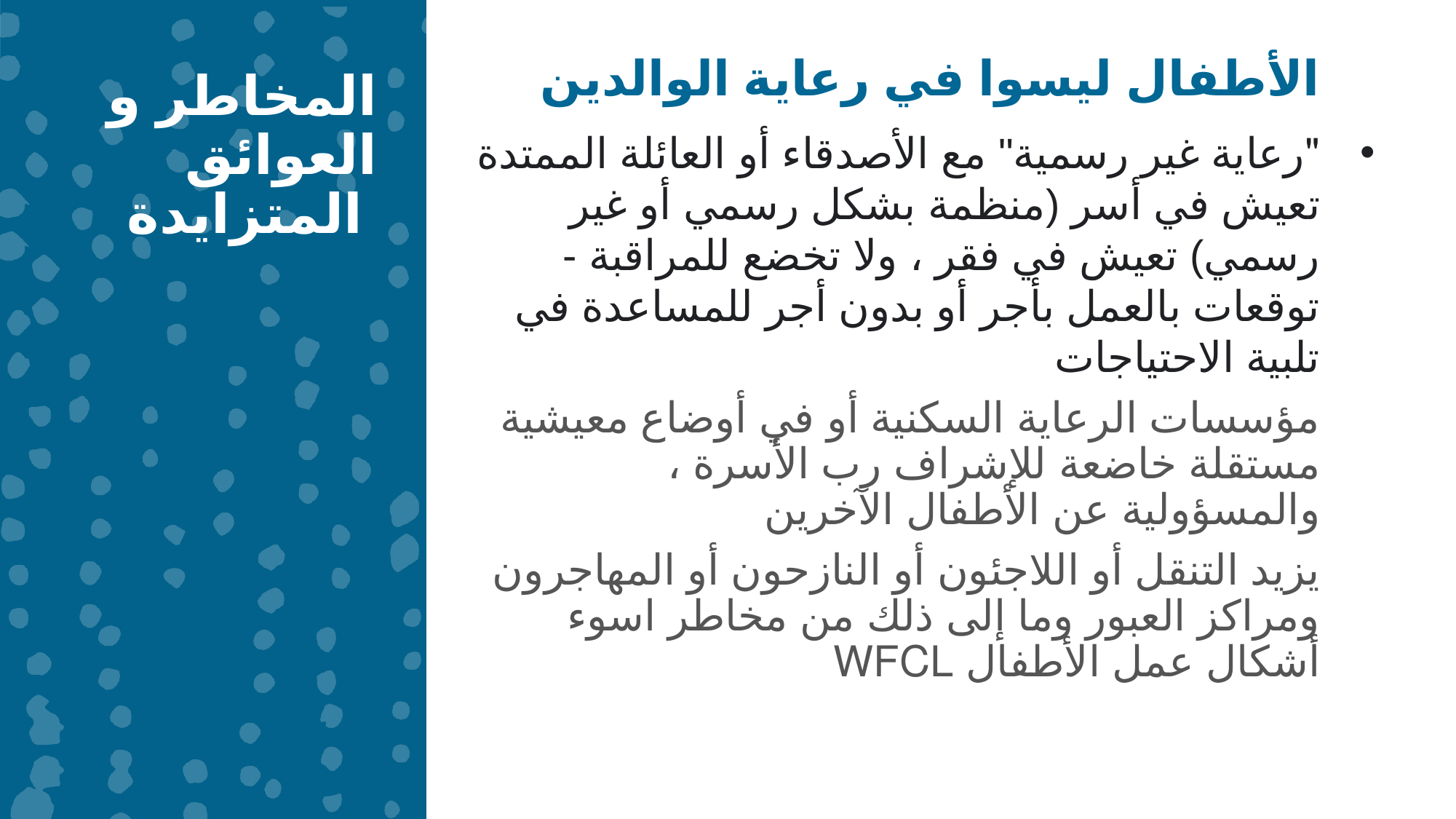

الأطفال ليسوا في رعاية الوالدين
المخاطر و العوائق المتزايدة
"رعاية غير رسمية" مع الأصدقاء أو العائلة الممتدة تعيش في أسر (منظمة بشكل رسمي أو غير رسمي) تعيش في فقر ، ولا تخضع للمراقبة - توقعات بالعمل بأجر أو بدون أجر للمساعدة في تلبية الاحتياجات
مؤسسات الرعاية السكنية أو في أوضاع معيشية مستقلة خاضعة للإشراف رب الأسرة ، والمسؤولية عن الأطفال الآخرين
يزيد التنقل أو اللاجئون أو النازحون أو المهاجرون ومراكز العبور وما إلى ذلك من مخاطر اسوء أشكال عمل الأطفال WFCL